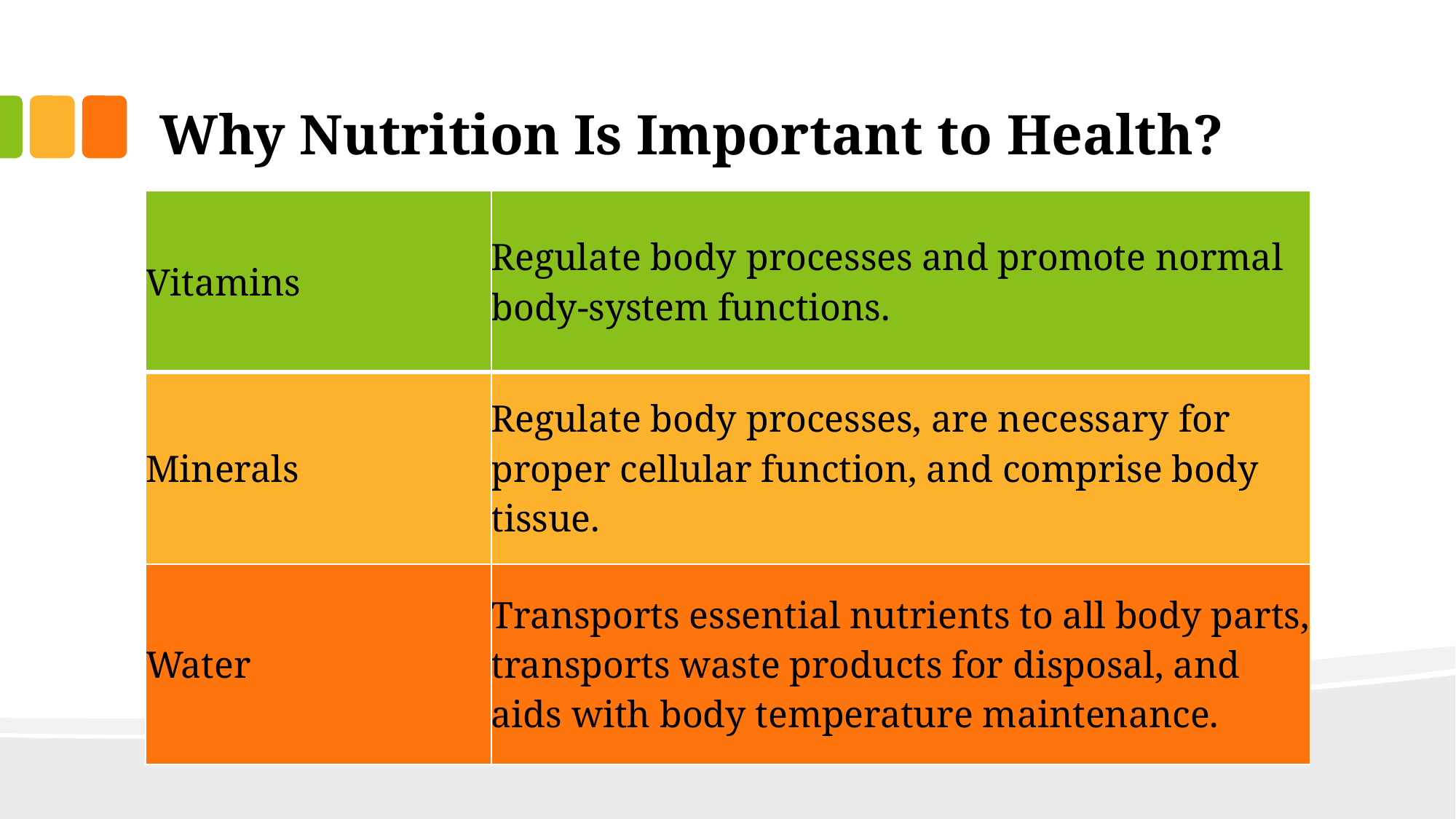

# Why Nutrition Is Important to Health?
| Vitamins | Regulate body processes and promote normal body-system functions. |
| --- | --- |
| Minerals | Regulate body processes, are necessary for proper cellular function, and comprise body tissue. |
| Water | Transports essential nutrients to all body parts, transports waste products for disposal, and aids with body temperature maintenance. |